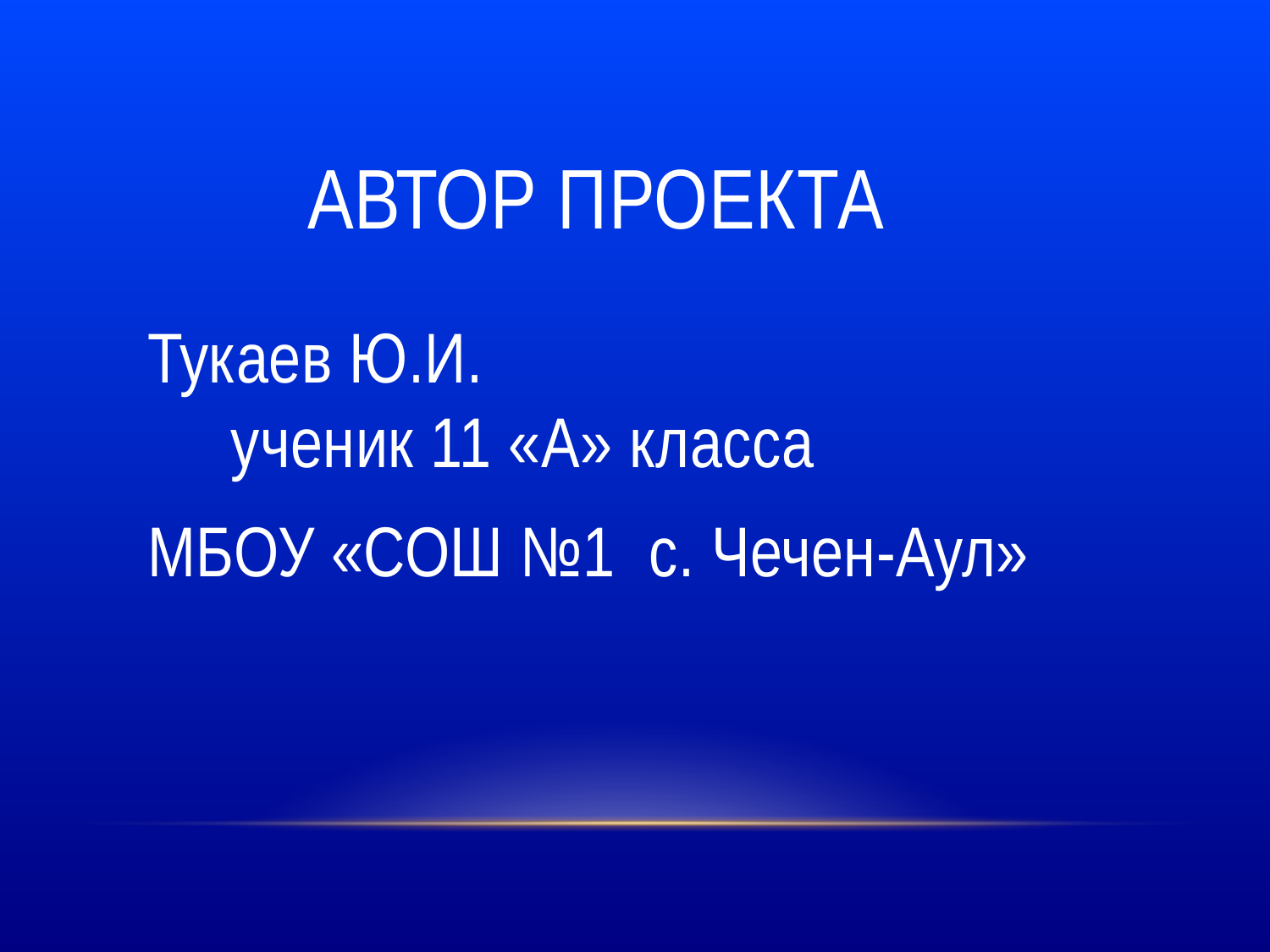

# Автор Проекта
Тукаев Ю.И.                                          ученик 11 «А» класса
МБОУ «СОШ №1  с. Чечен-Аул»